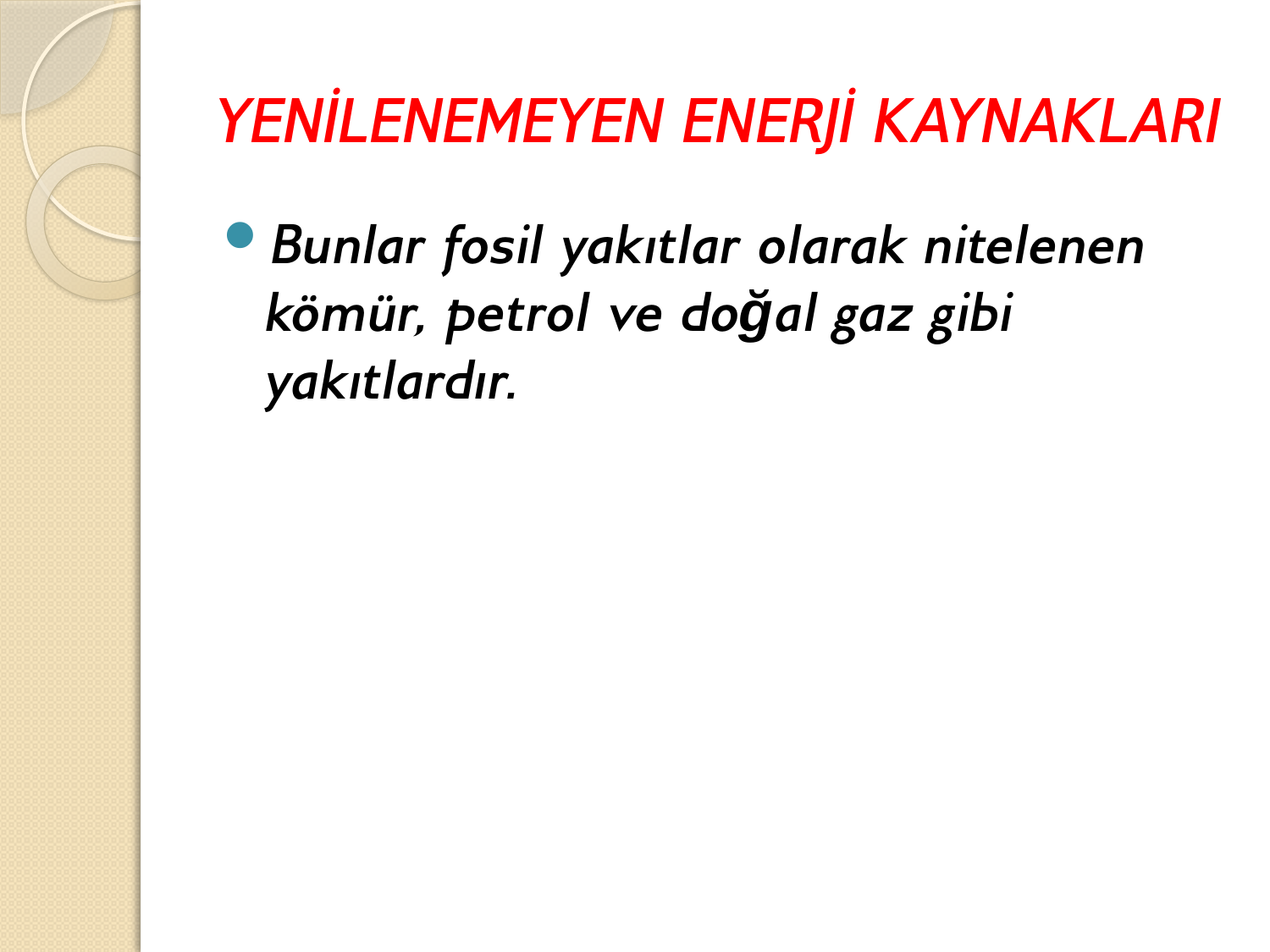

# YENİLENEMEYEN ENERJİ KAYNAKLARI
Bunlar fosil yakıtlar olarak nitelenen kömür, petrol ve doğal gaz gibi yakıtlardır.